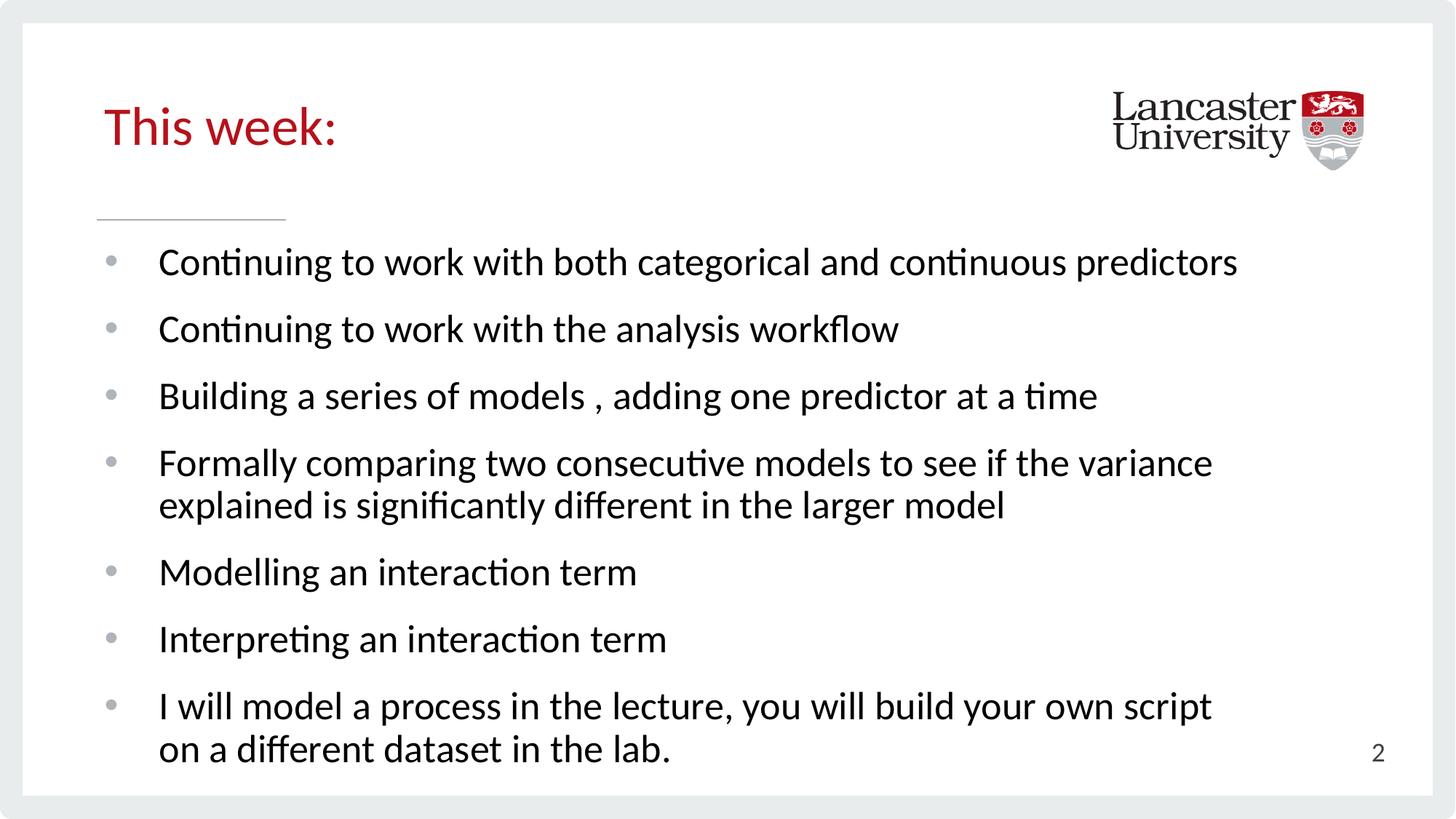

# This week:
Continuing to work with both categorical and continuous predictors
Continuing to work with the analysis workflow
Building a series of models , adding one predictor at a time
Formally comparing two consecutive models to see if the variance explained is significantly different in the larger model
Modelling an interaction term
Interpreting an interaction term
I will model a process in the lecture, you will build your own script on a different dataset in the lab.
2